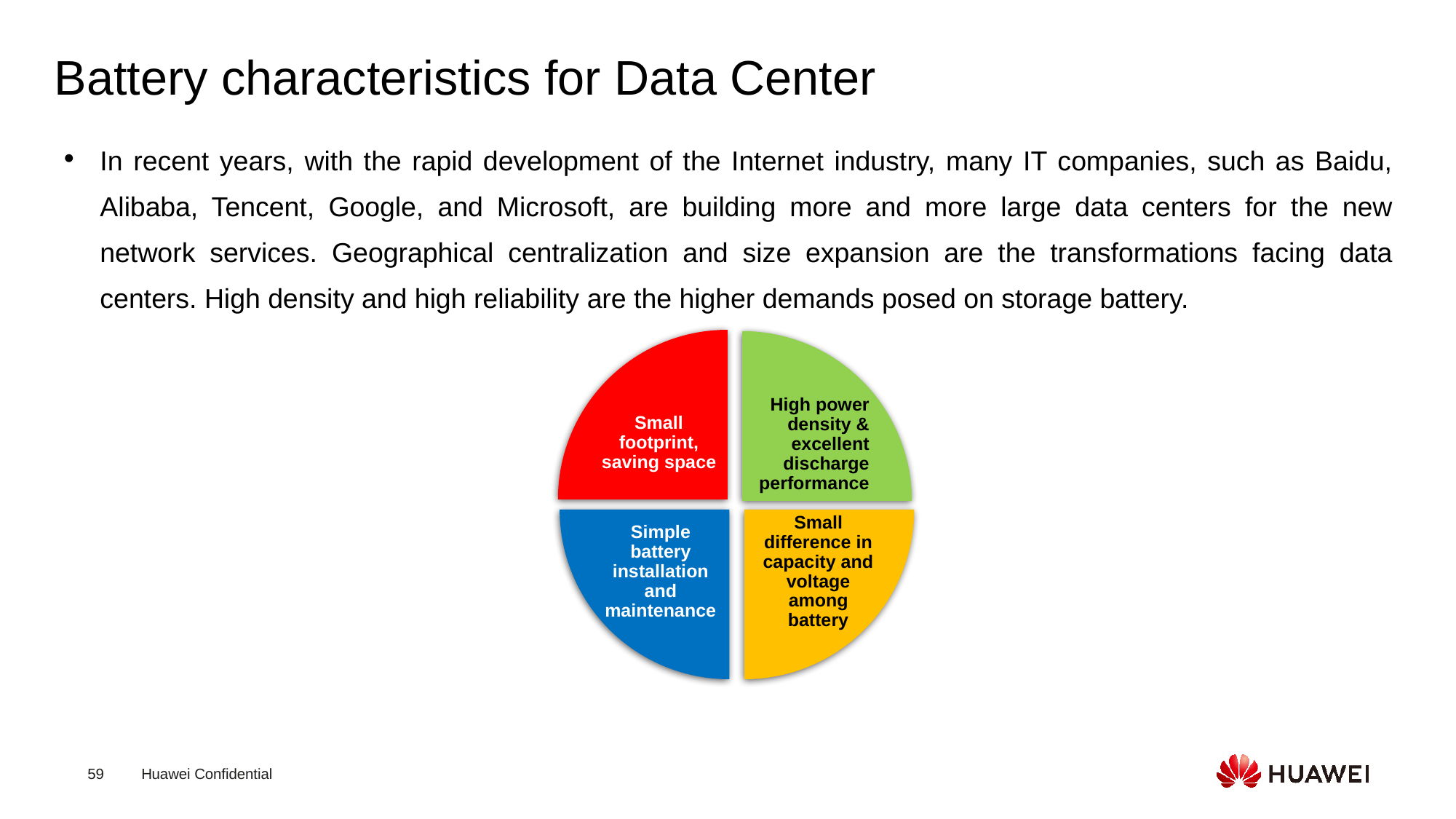

# Battery characteristics for Data Center
In recent years, with the rapid development of the Internet industry, many IT companies, such as Baidu, Alibaba, Tencent, Google, and Microsoft, are building more and more large data centers for the new network services. Geographical centralization and size expansion are the transformations facing data centers. High density and high reliability are the higher demands posed on storage battery.
Small footprint, saving space
High power density & excellent discharge performance
Simple battery installation and maintenance
Small difference in capacity and voltage among battery